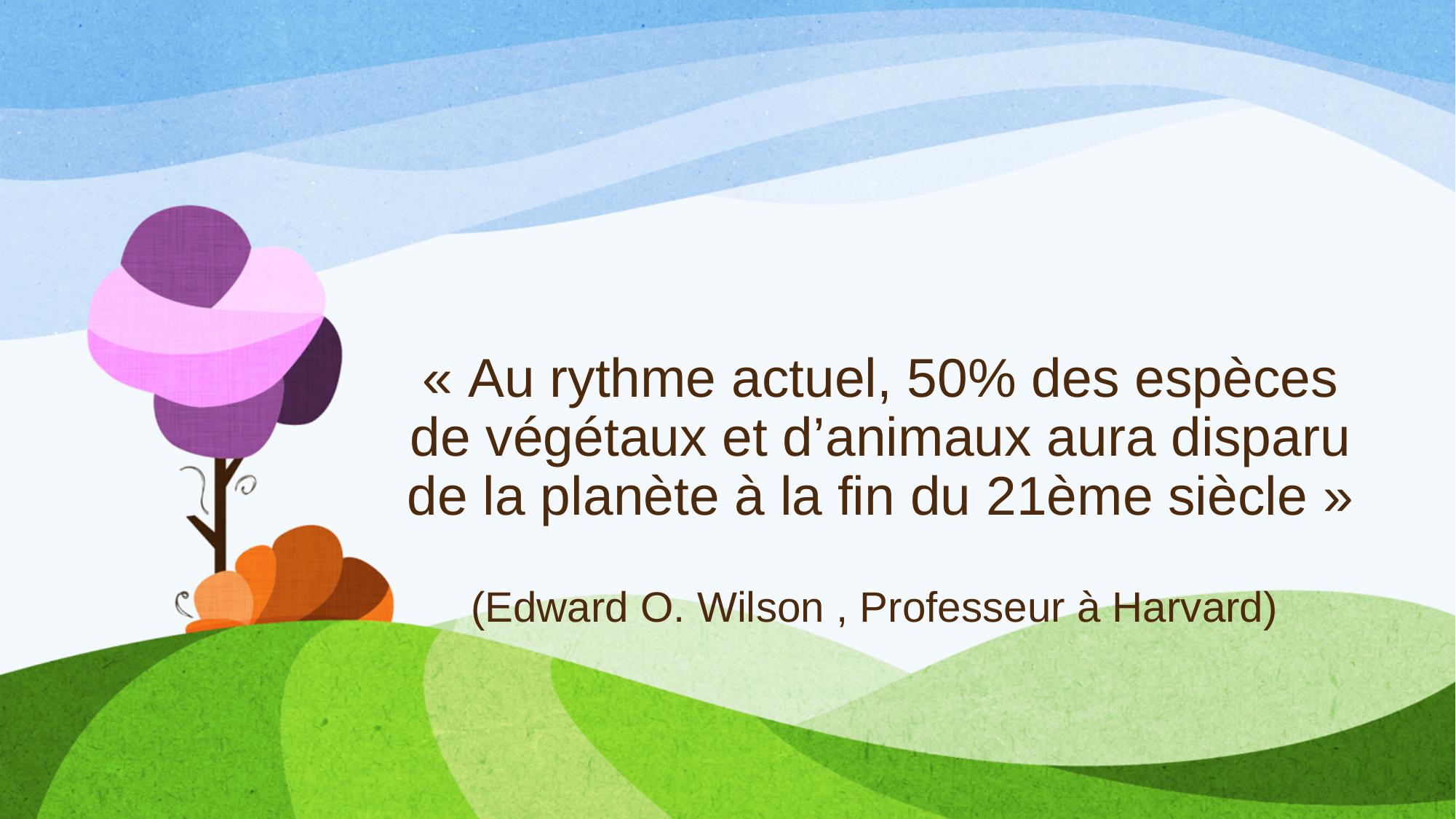

# « Au rythme actuel, 50% des espèces de végétaux et d’animaux aura disparu de la planète à la fin du 21ème siècle » (Edward O. Wilson , Professeur à Harvard)